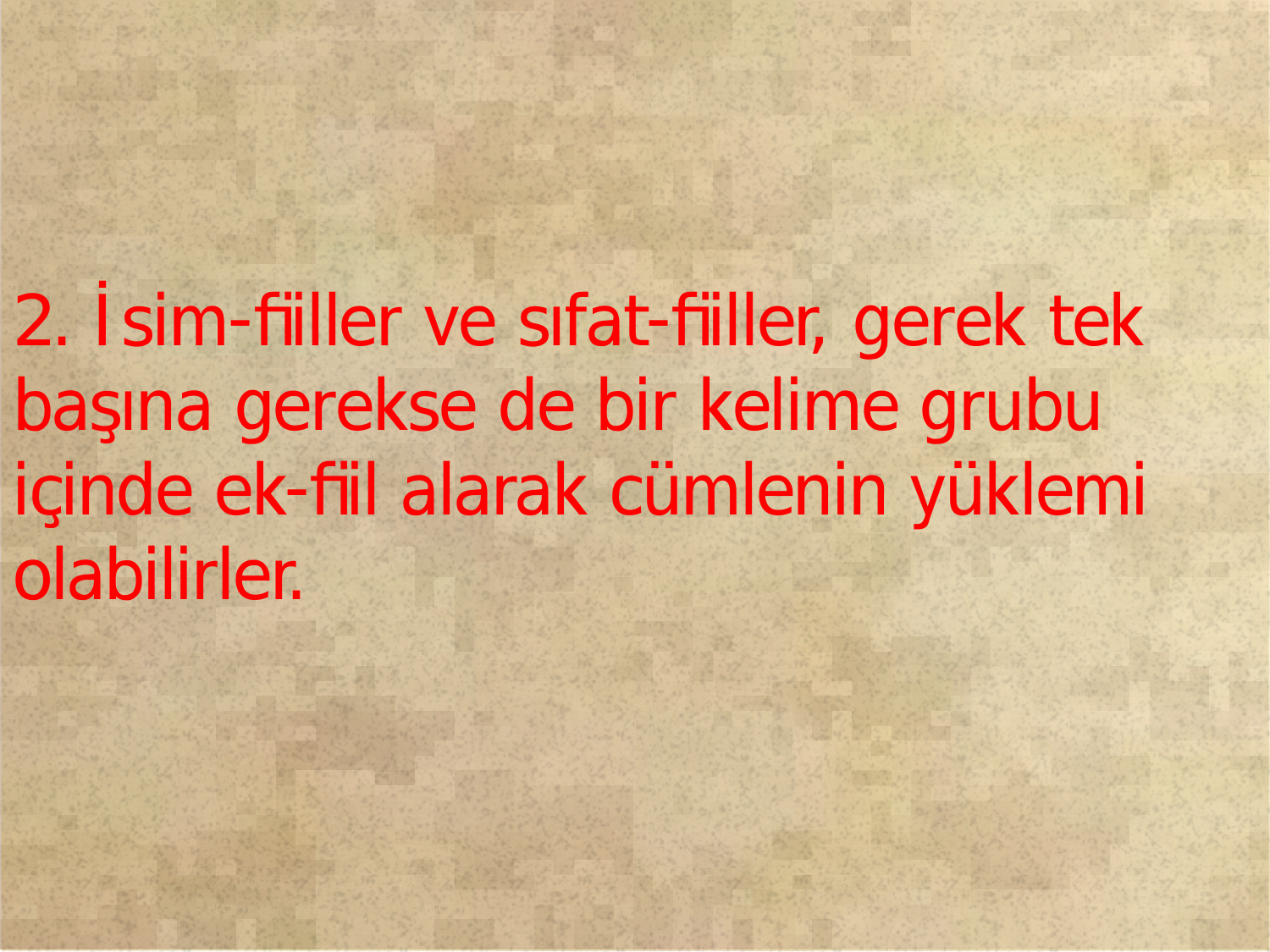

2. İsim-fiiller ve sıfat-fiiller, gerek tek başına gerekse de bir kelime grubu içinde ek-fiil alarak cümlenin yüklemi olabilirler.